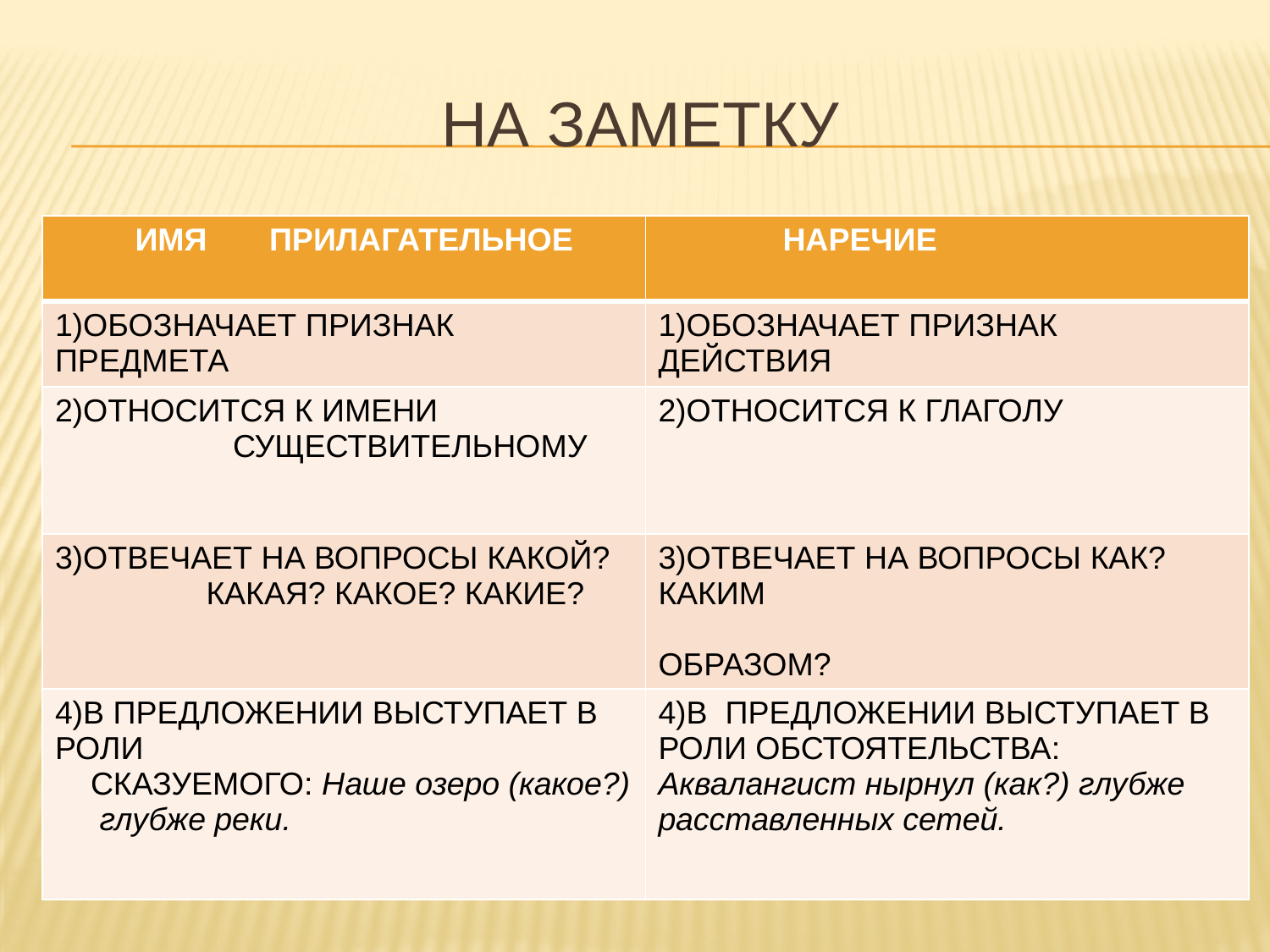

# НА ЗАМЕТКУ
| ИМЯ ПРИЛАГАТЕЛЬНОЕ | НАРЕЧИЕ |
| --- | --- |
| 1)ОБОЗНАЧАЕТ ПРИЗНАК ПРЕДМЕТА | 1)ОБОЗНАЧАЕТ ПРИЗНАК ДЕЙСТВИЯ |
| 2)ОТНОСИТСЯ К ИМЕНИ СУЩЕСТВИТЕЛЬНОМУ | 2)ОТНОСИТСЯ К ГЛАГОЛУ |
| 3)ОТВЕЧАЕТ НА ВОПРОСЫ КАКОЙ? КАКАЯ? КАКОЕ? КАКИЕ? | 3)ОТВЕЧАЕТ НА ВОПРОСЫ КАК? КАКИМ ОБРАЗОМ? |
| 4)В ПРЕДЛОЖЕНИИ ВЫСТУПАЕТ В РОЛИ СКАЗУЕМОГО: Наше озеро (какое?) глубже реки. | 4)В ПРЕДЛОЖЕНИИ ВЫСТУПАЕТ В РОЛИ ОБСТОЯТЕЛЬСТВА: Аквалангист нырнул (как?) глубже расставленных сетей. |